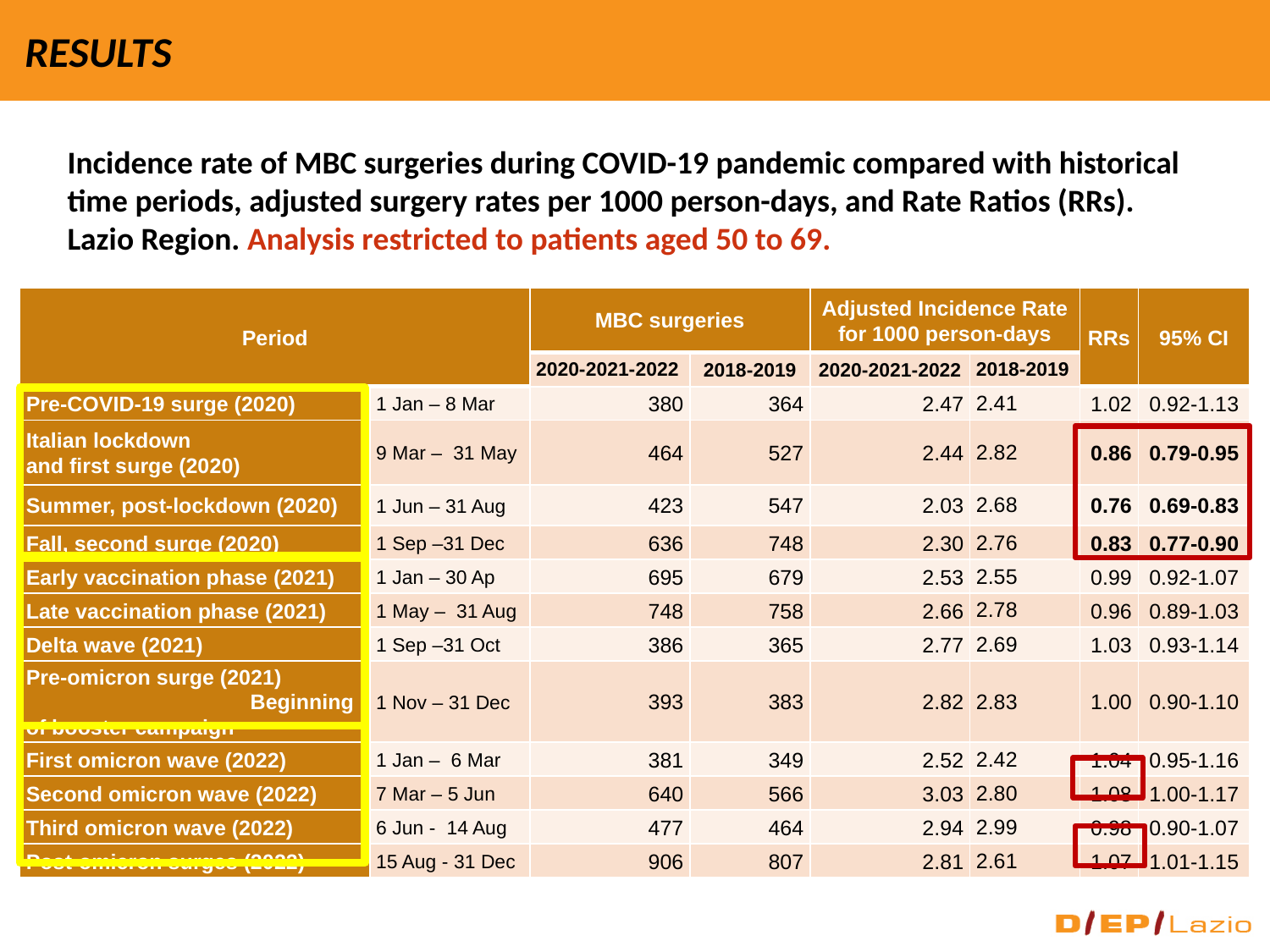

RESULTS
Incidence rate of MBC surgeries during COVID-19 pandemic compared with historical time periods, adjusted surgery rates per 1000 person-days, and Rate Ratios (RRs).
Lazio Region. Analysis restricted to patients aged 50 to 69.
| Period |  | MBC surgeries |  | Adjusted Incidence Rate for 1000 person-days | Adjusted incidence rate for 1000 person-days | RRs | 95% CI |
| --- | --- | --- | --- | --- | --- | --- | --- |
|  |  | 2020-2021-2022 | 2018-2019 | 2020-2021-2022 | 2018-2019 |  |  |
| Pre-COVID-19 surge (2020) | 1 Jan – 8 Mar | 380 | 364 | 2.47 | 2.41 | 1.02 | 0.92-1.13 |
| Italian lockdown and first surge (2020) | 9 Mar – 31 May | 464 | 527 | 2.44 | 2.82 | 0.86 | 0.79-0.95 |
| Summer, post-lockdown (2020) | 1 Jun – 31 Aug | 423 | 547 | 2.03 | 2.68 | 0.76 | 0.69-0.83 |
| Fall, second surge (2020) | 1 Sep –31 Dec | 636 | 748 | 2.30 | 2.76 | 0.83 | 0.77-0.90 |
| Early vaccination phase (2021) | 1 Jan – 30 Ap | 695 | 679 | 2.53 | 2.55 | 0.99 | 0.92-1.07 |
| Late vaccination phase (2021) | 1 May – 31 Aug | 748 | 758 | 2.66 | 2.78 | 0.96 | 0.89-1.03 |
| Delta wave (2021) | 1 Sep –31 Oct | 386 | 365 | 2.77 | 2.69 | 1.03 | 0.93-1.14 |
| Pre-omicron surge (2021) Beginning of booster campaign | 1 Nov – 31 Dec | 393 | 383 | 2.82 | 2.83 | 1.00 | 0.90-1.10 |
| First omicron wave (2022) | 1 Jan – 6 Mar | 381 | 349 | 2.52 | 2.42 | 1.04 | 0.95-1.16 |
| Second omicron wave (2022) | 7 Mar – 5 Jun | 640 | 566 | 3.03 | 2.80 | 1.08 | 1.00-1.17 |
| Third omicron wave (2022) | 6 Jun - 14 Aug | 477 | 464 | 2.94 | 2.99 | 0.98 | 0.90-1.07 |
| Post-omicron surges (2022) | 15 Aug - 31 Dec | 906 | 807 | 2.81 | 2.61 | 1.07 | 1.01-1.15 |